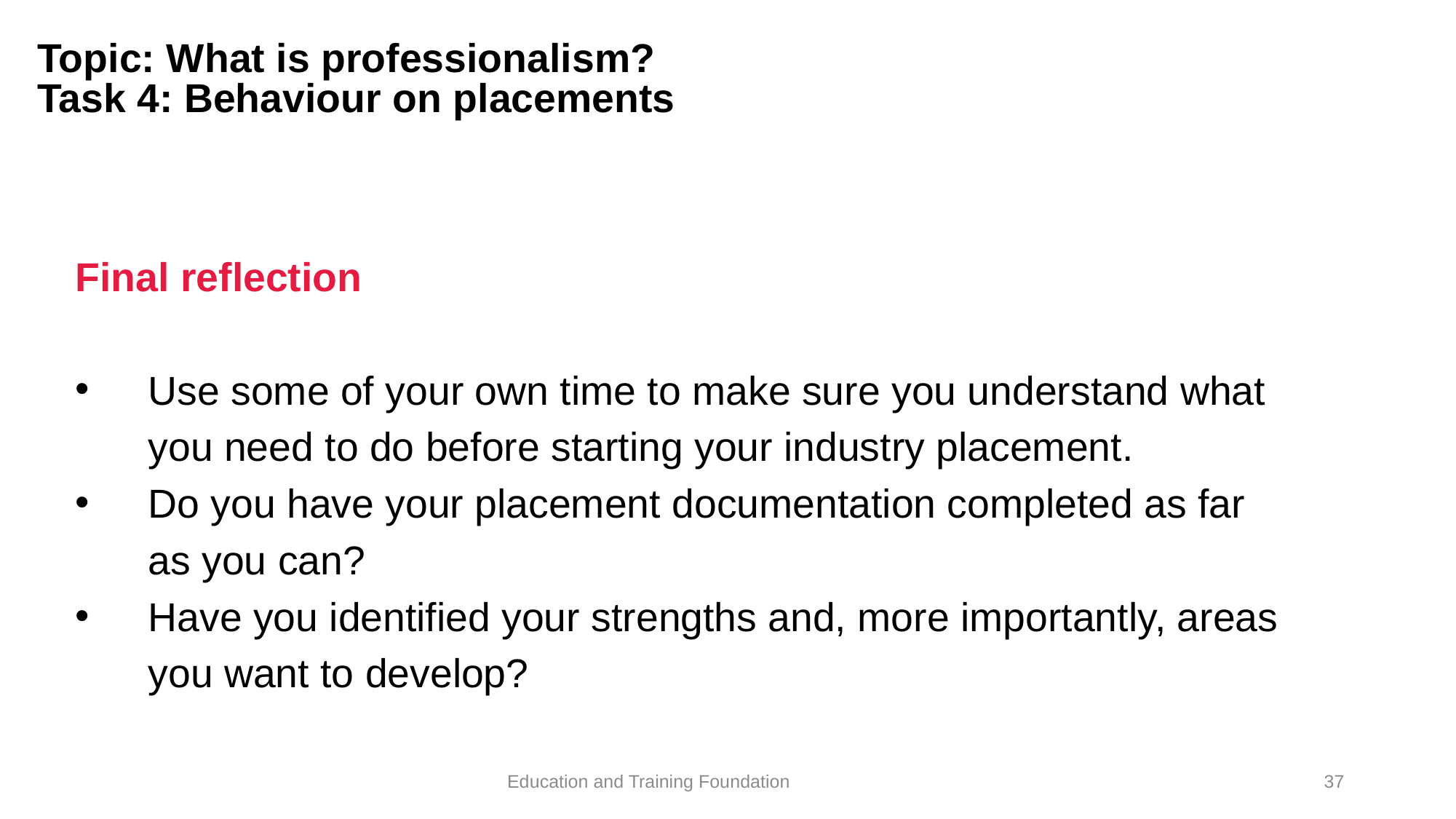

# Topic: What is professionalism? Task 4: Behaviour on placements
Final reflection

Use some of your own time to make sure you understand what you need to do before starting your industry placement.
Do you have your placement documentation completed as far as you can?
Have you identified your strengths and, more importantly, areas you want to develop?

37
Education and Training Foundation